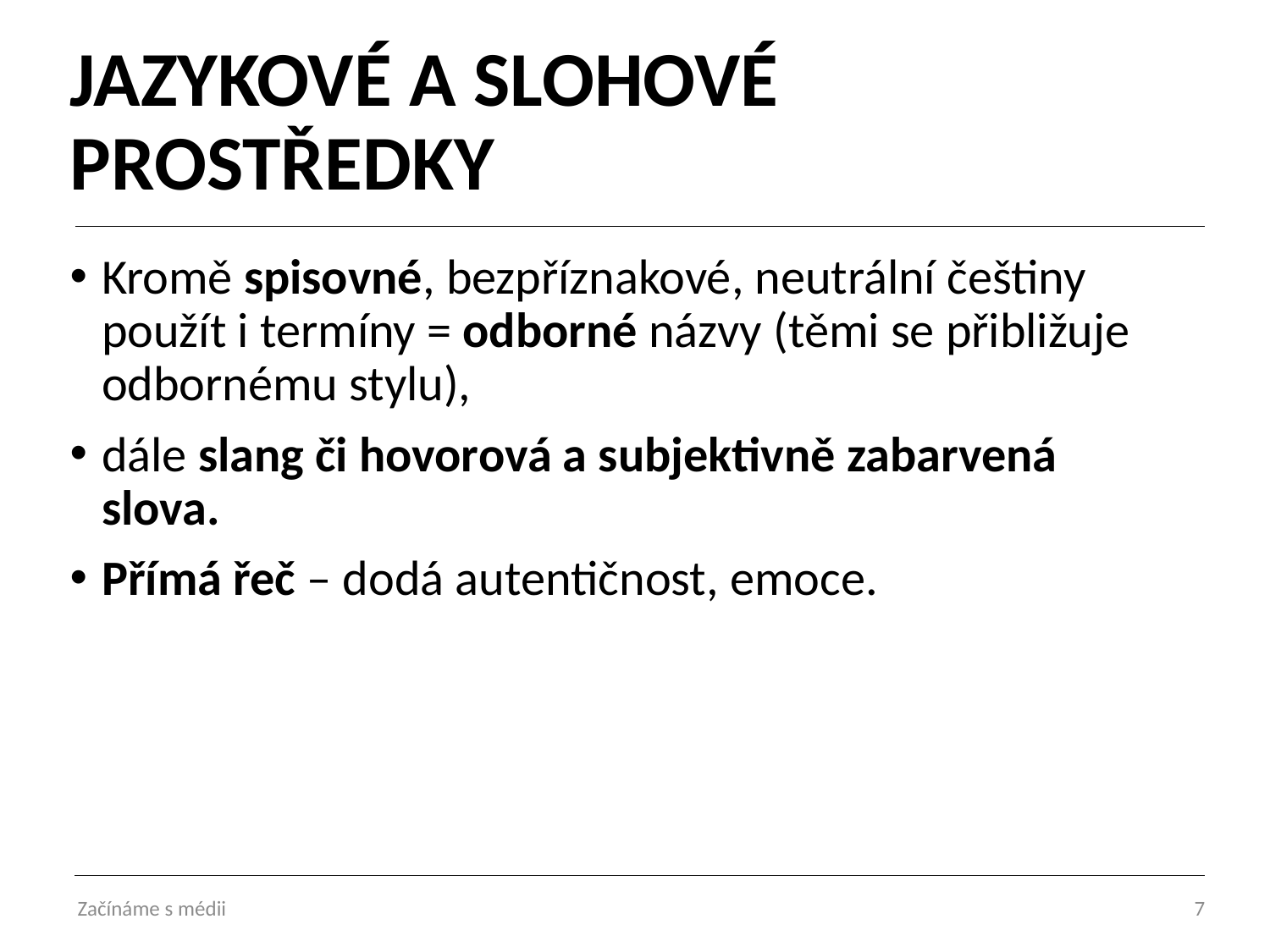

# JAZYKOVÉ A SLOHOVÉ PROSTŘEDKY
Kromě spisovné, bezpříznakové, neutrální češtiny použít i termíny = odborné názvy (těmi se přibližuje odbornému stylu),
dále slang či hovorová a subjektivně zabarvená slova.
Přímá řeč – dodá autentičnost, emoce.

Začínáme s médii
7